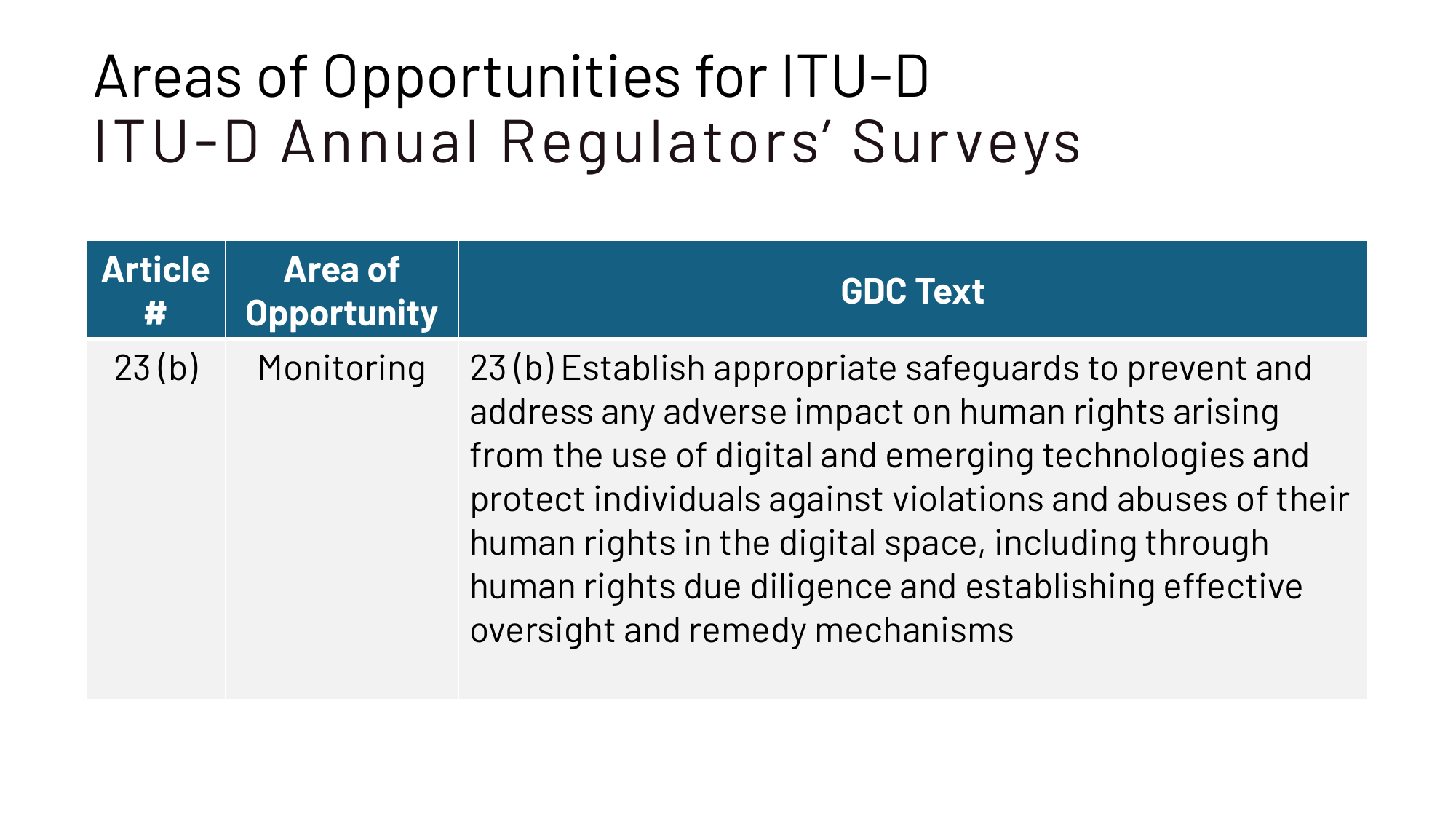

# Areas of Opportunities for ITU-D ITU-D Annual Regulators’ Surveys
| Article # | Area of Opportunity | GDC Text |
| --- | --- | --- |
| 23 (b) | Monitoring | 23 (b) Establish appropriate safeguards to prevent and address any adverse impact on human rights arising from the use of digital and emerging technologies and protect individuals against violations and abuses of their human rights in the digital space, including through human rights due diligence and establishing effective oversight and remedy mechanisms |
10